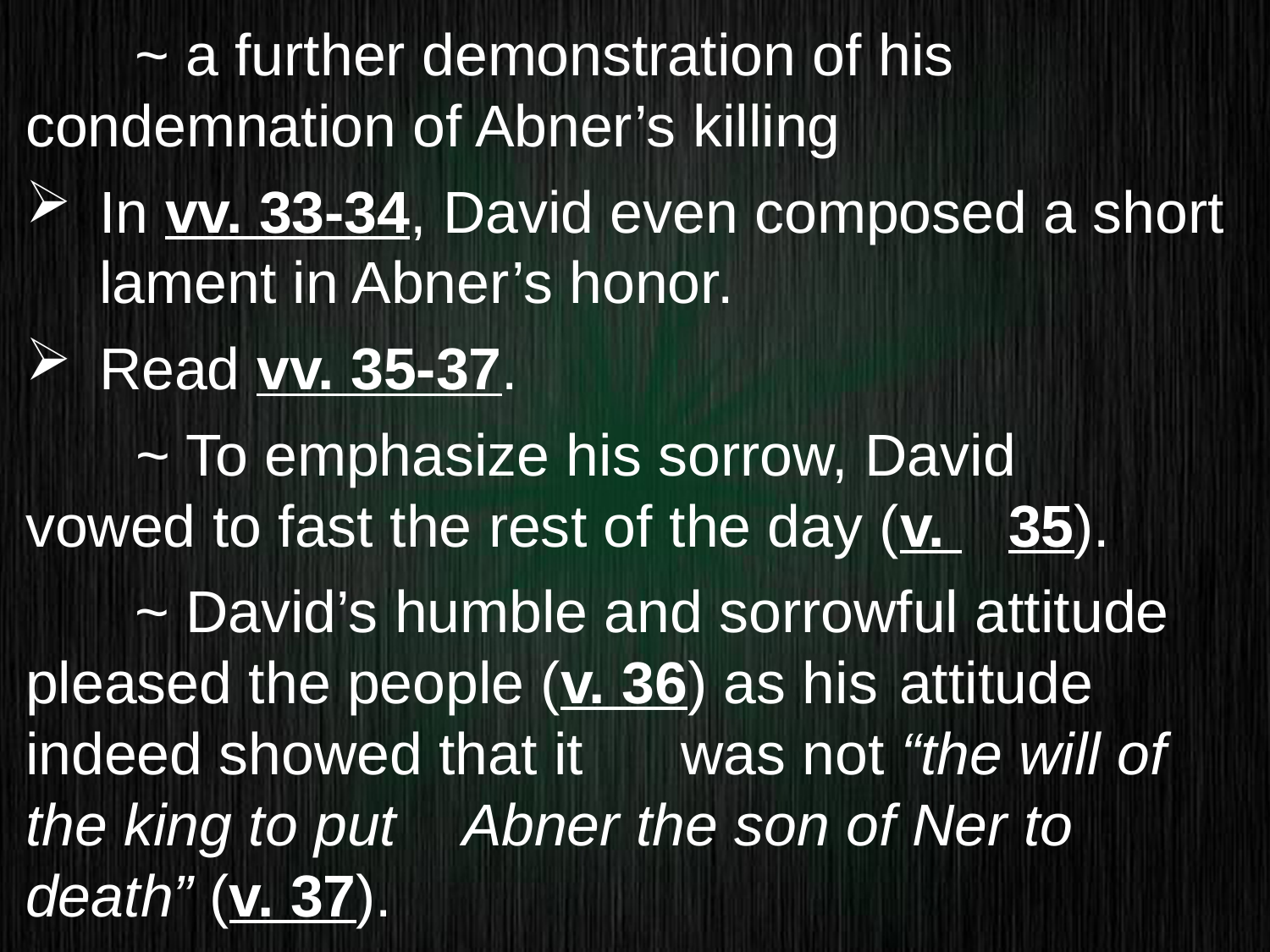

~ a further demonstration of his 				condemnation of Abner’s killing
In vv. 33-34, David even composed a short lament in Abner’s honor.
Read vv. 35-37.
	~ To emphasize his sorrow, David 			vowed to fast the rest of the day (v. 		35).
	~ David’s humble and sorrowful attitude 		pleased the people (v. 36) as his 			attitude indeed showed that it 				was not “the will of the king to put 			Abner the son of Ner to death” (v. 37).